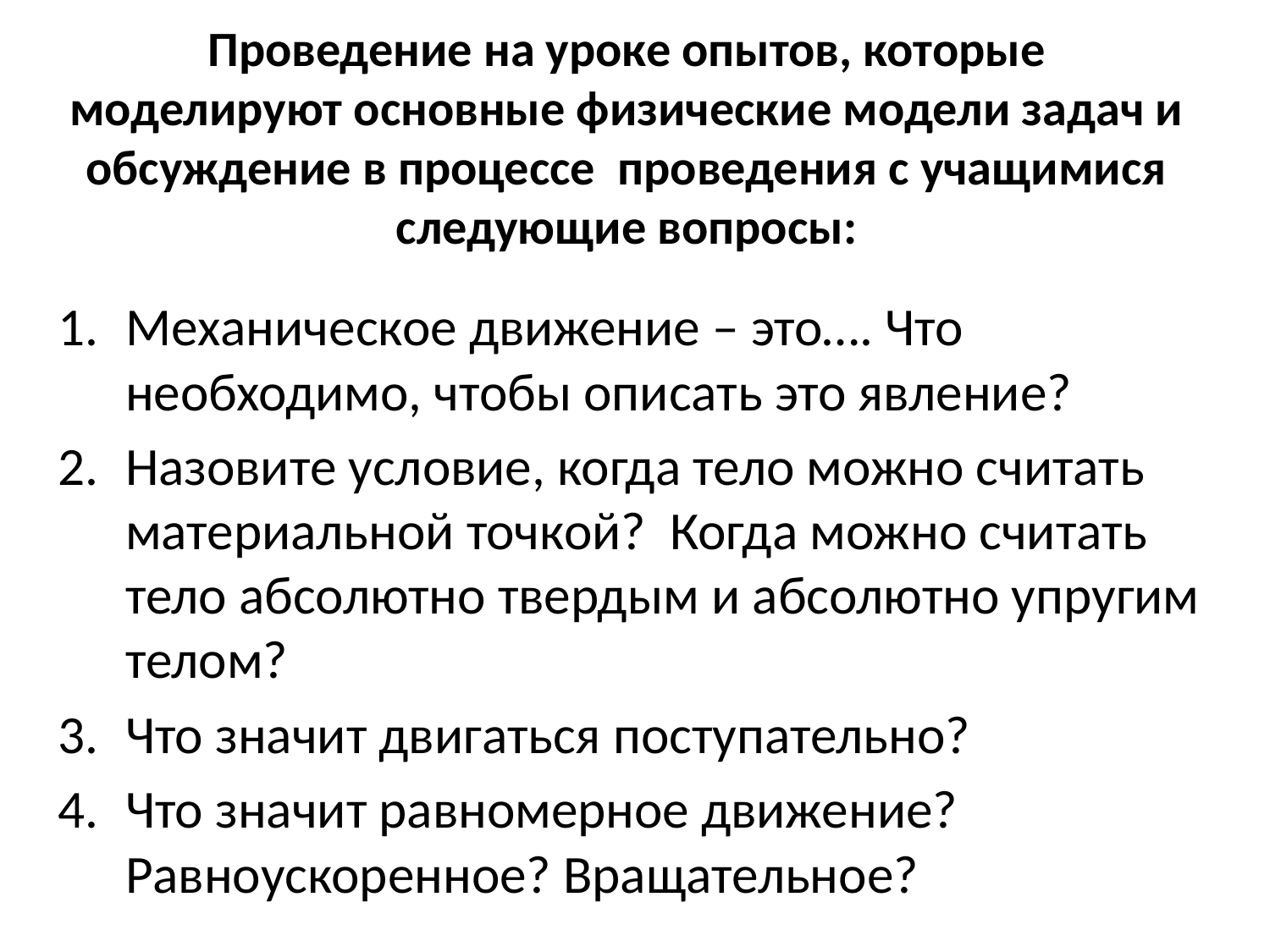

# Проведение на уроке опытов, которые моделируют основные физические модели задач и обсуждение в процессе  проведения с учащимися следующие вопросы:
Механическое движение – это…. Что необходимо, чтобы описать это явление?
Назовите условие, когда тело можно считать материальной точкой?  Когда можно считать тело абсолютно твердым и абсолютно упругим телом?
Что значит двигаться поступательно?
Что значит равномерное движение? Равноускоренное? Вращательное?